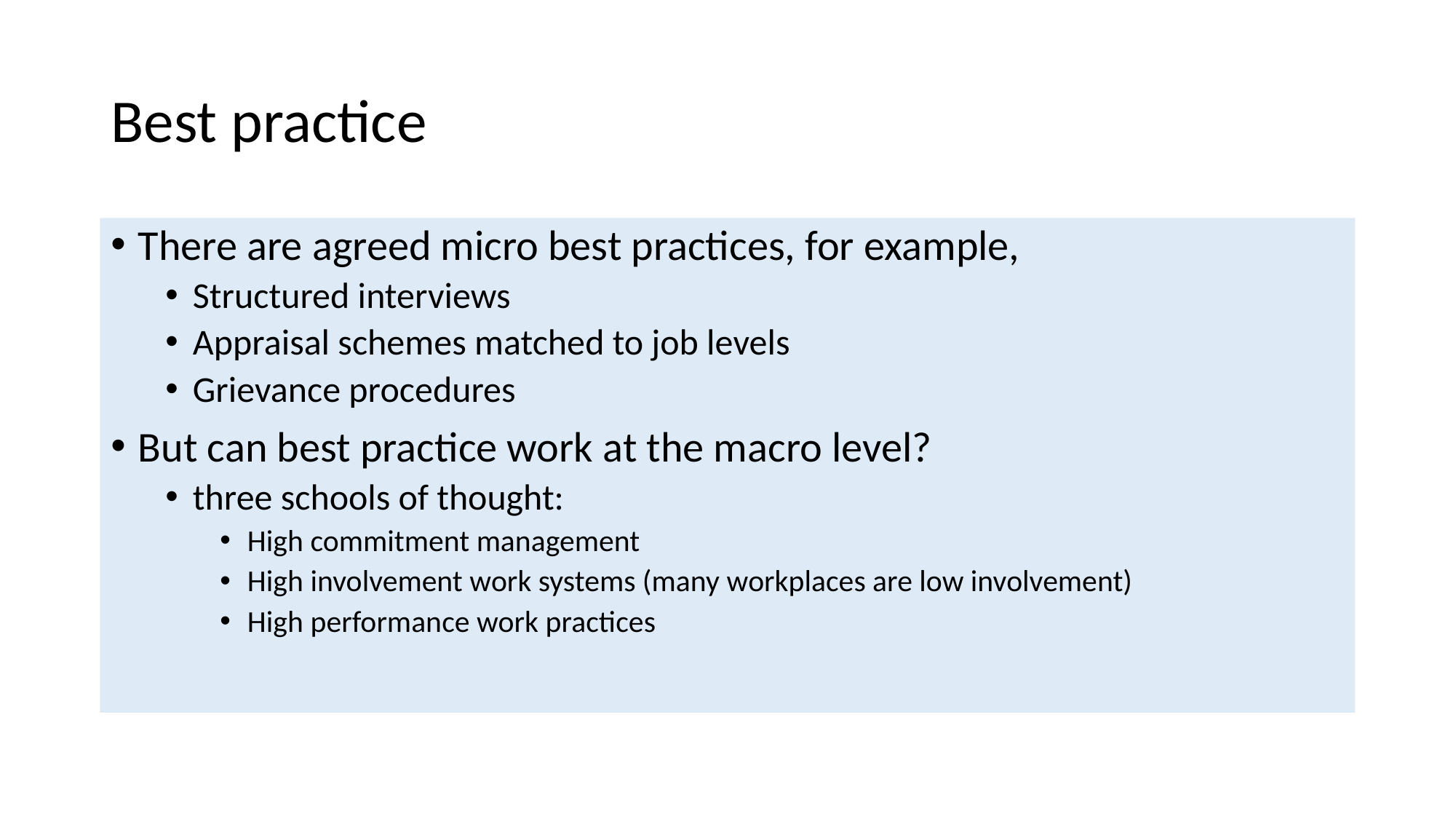

# Best practice
There are agreed micro best practices, for example,
Structured interviews
Appraisal schemes matched to job levels
Grievance procedures
But can best practice work at the macro level?
three schools of thought:
High commitment management
High involvement work systems (many workplaces are low involvement)
High performance work practices